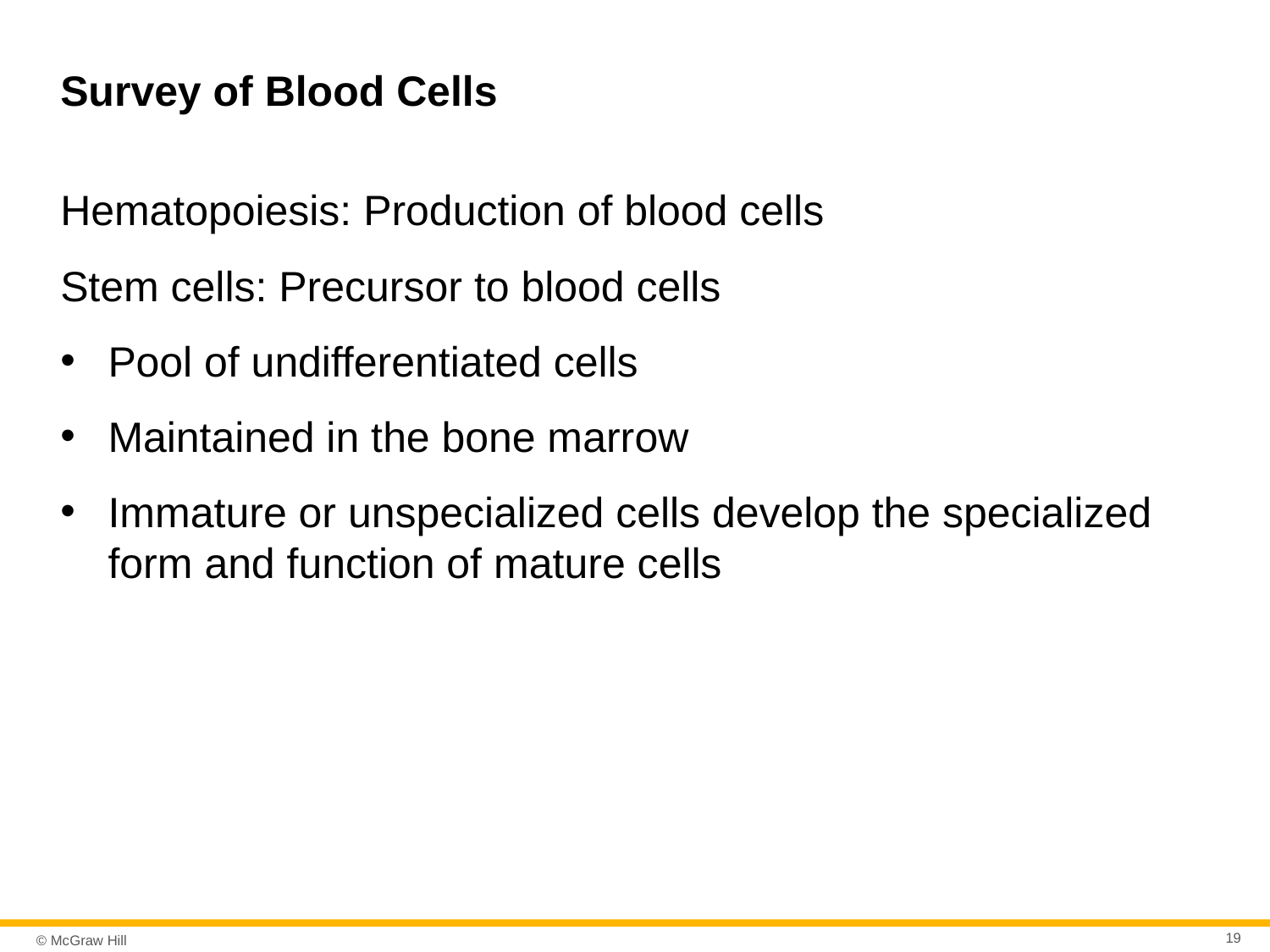

# Survey of Blood Cells
Hematopoiesis: Production of blood cells
Stem cells: Precursor to blood cells
Pool of undifferentiated cells
Maintained in the bone marrow
Immature or unspecialized cells develop the specialized form and function of mature cells